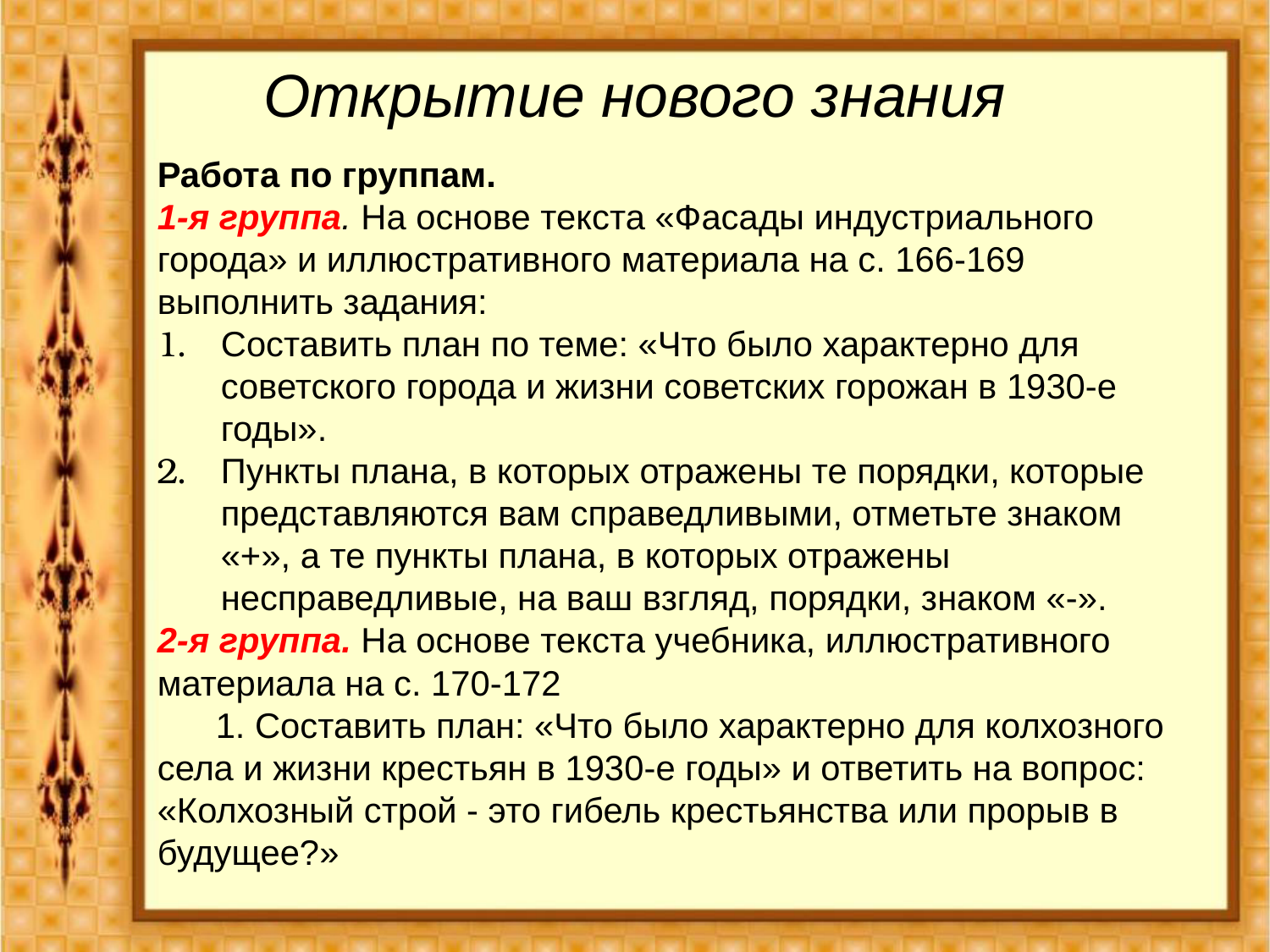

# Открытие нового знания
Работа по группам.
1-я группа. На основе текста «Фасады индустриального города» и иллюстративного материала на с. 166-169 выполнить задания:
Составить план по теме: «Что было характерно для советского города и жизни советских горожан в 1930-е годы».
Пункты плана, в которых отражены те порядки, которые представляются вам справедливыми, отметьте знаком «+», а те пункты плана, в которых отражены несправедливые, на ваш взгляд, порядки, знаком «-».
2-я группа. На основе текста учебника, иллюстративного материала на с. 170-172
      1. Составить план: «Что было характерно для колхозного    села и жизни крестьян в 1930-е годы» и ответить на вопрос: «Колхозный строй - это гибель крестьянства или прорыв в будущее?»